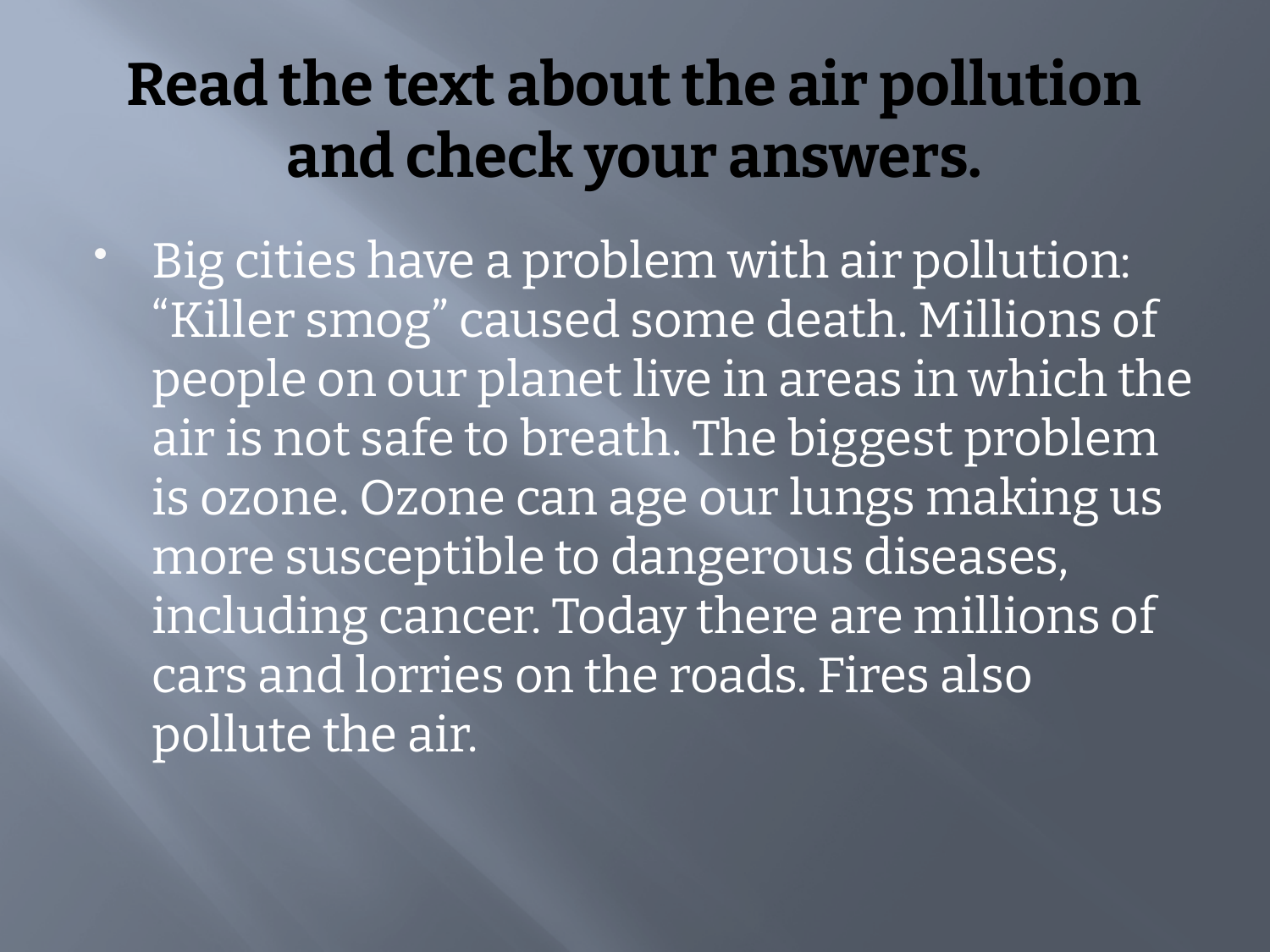

# Read the text about the air pollution and check your answers.
Big cities have a problem with air pollution: “Killer smog” caused some death. Millions of people on our planet live in areas in which the air is not safe to breath. The biggest problem is ozone. Ozone can age our lungs making us more susceptible to dangerous diseases, including cancer. Today there are millions of cars and lorries on the roads. Fires also pollute the air.